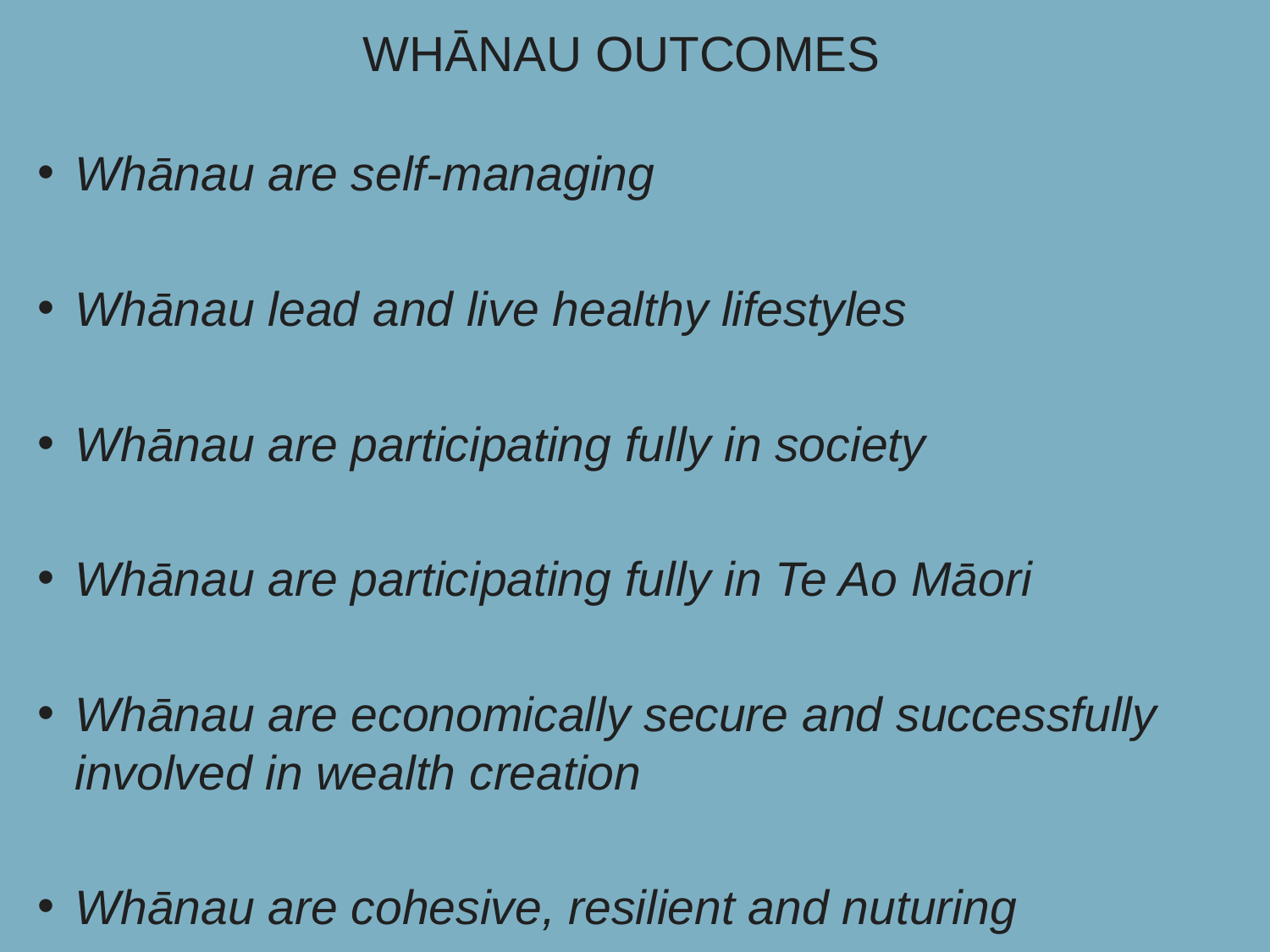

# WhĀnau outcomes
Whānau are self-managing

Whānau lead and live healthy lifestyles

Whānau are participating fully in society

Whānau are participating fully in Te Ao Māori

Whānau are economically secure and successfully involved in wealth creation

Whānau are cohesive, resilient and nuturing